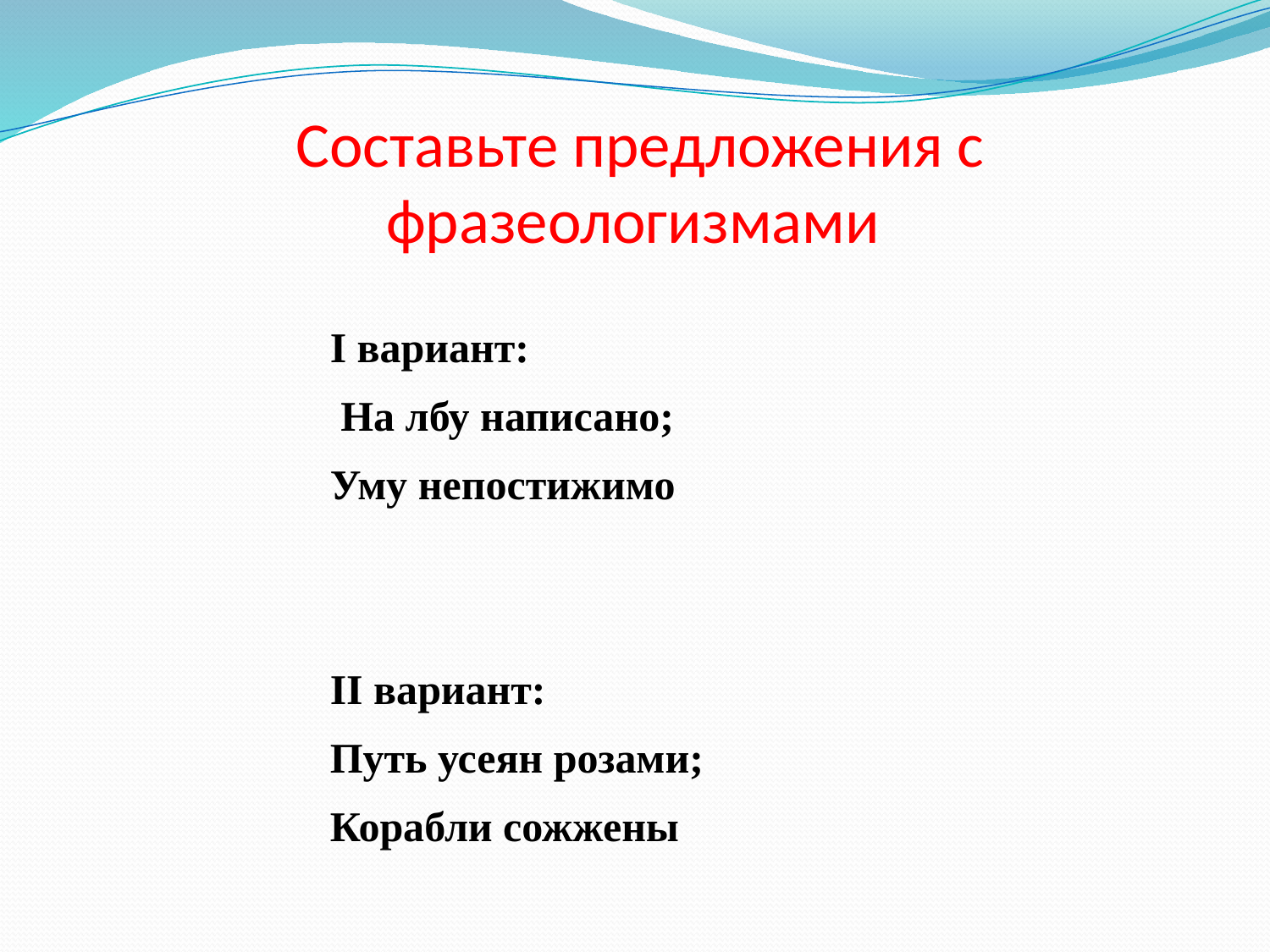

# Составьте предложения с фразеологизмами
I вариант:
 На лбу написано;
Уму непостижимо

II вариант:
Путь усеян розами;
Корабли сожжены